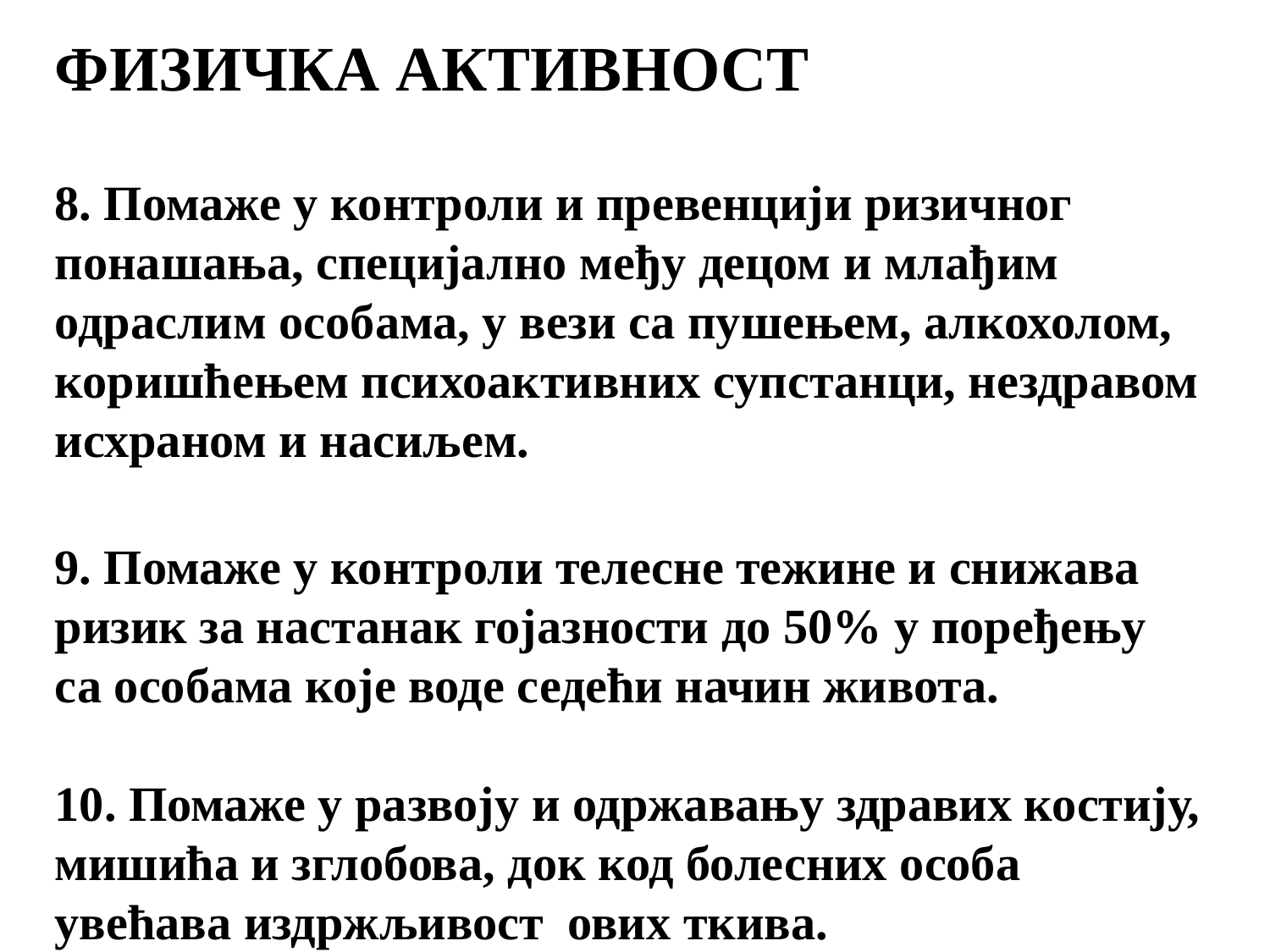

ФИЗИЧКА АКТИВНОСТ

8. Помаже у контроли и превенцији ризичног понашања, специјално међу децом и млађим одраслим особама, у вези са пушењем, алкохолом, коришћењем психоактивних супстанци, нездравом исхраном и насиљем.

9. Помаже у контроли телесне тежине и снижава ризик за настанак гојазности до 50% у поређењу са особама које воде седећи начин живота.

10. Помаже у развоју и одржавању здравих костију, мишића и зглобова, док код болесних особа увећава издржљивост  ових ткива.